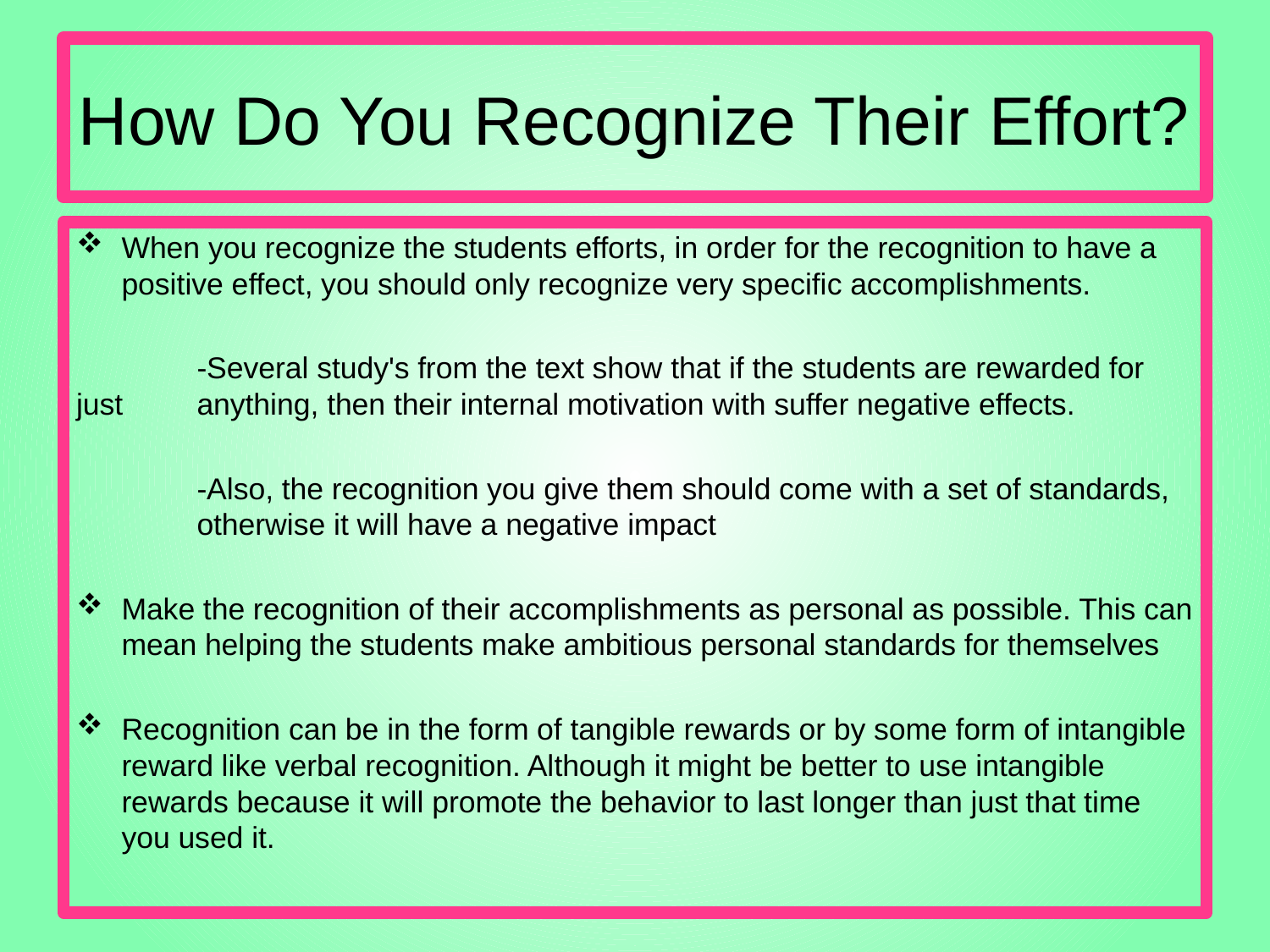

# How Do You Recognize Their Effort?
When you recognize the students efforts, in order for the recognition to have a positive effect, you should only recognize very specific accomplishments.

	-Several study's from the text show that if the students are rewarded for 	just 	anything, then their internal motivation with suffer negative effects.

	-Also, the recognition you give them should come with a set of standards, 	otherwise it will have a negative impact

Make the recognition of their accomplishments as personal as possible. This can mean helping the students make ambitious personal standards for themselves

Recognition can be in the form of tangible rewards or by some form of intangible reward like verbal recognition. Although it might be better to use intangible rewards because it will promote the behavior to last longer than just that time you used it.